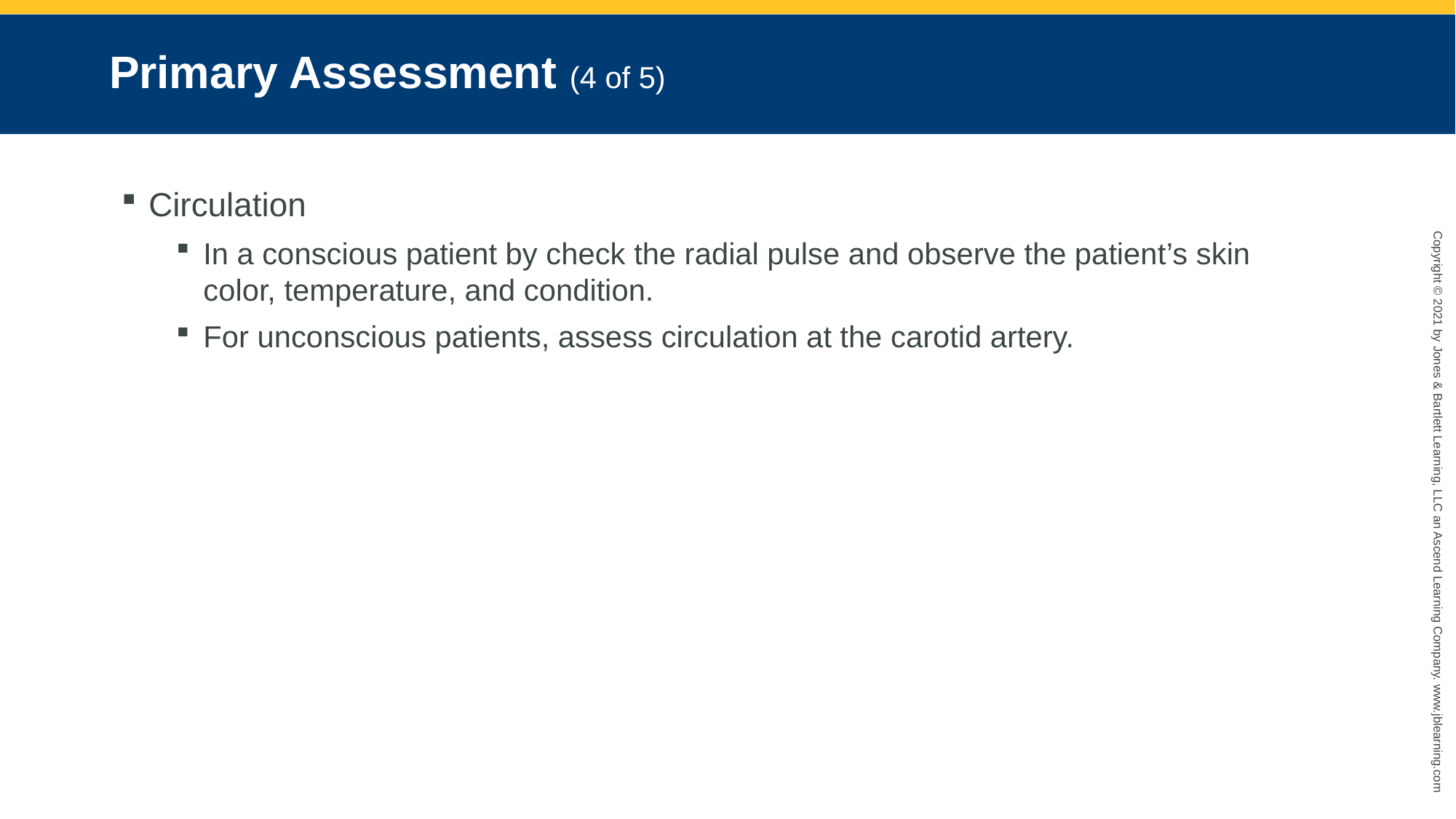

# Primary Assessment (4 of 5)
Circulation
In a conscious patient by check the radial pulse and observe the patient’s skin color, temperature, and condition.
For unconscious patients, assess circulation at the carotid artery.